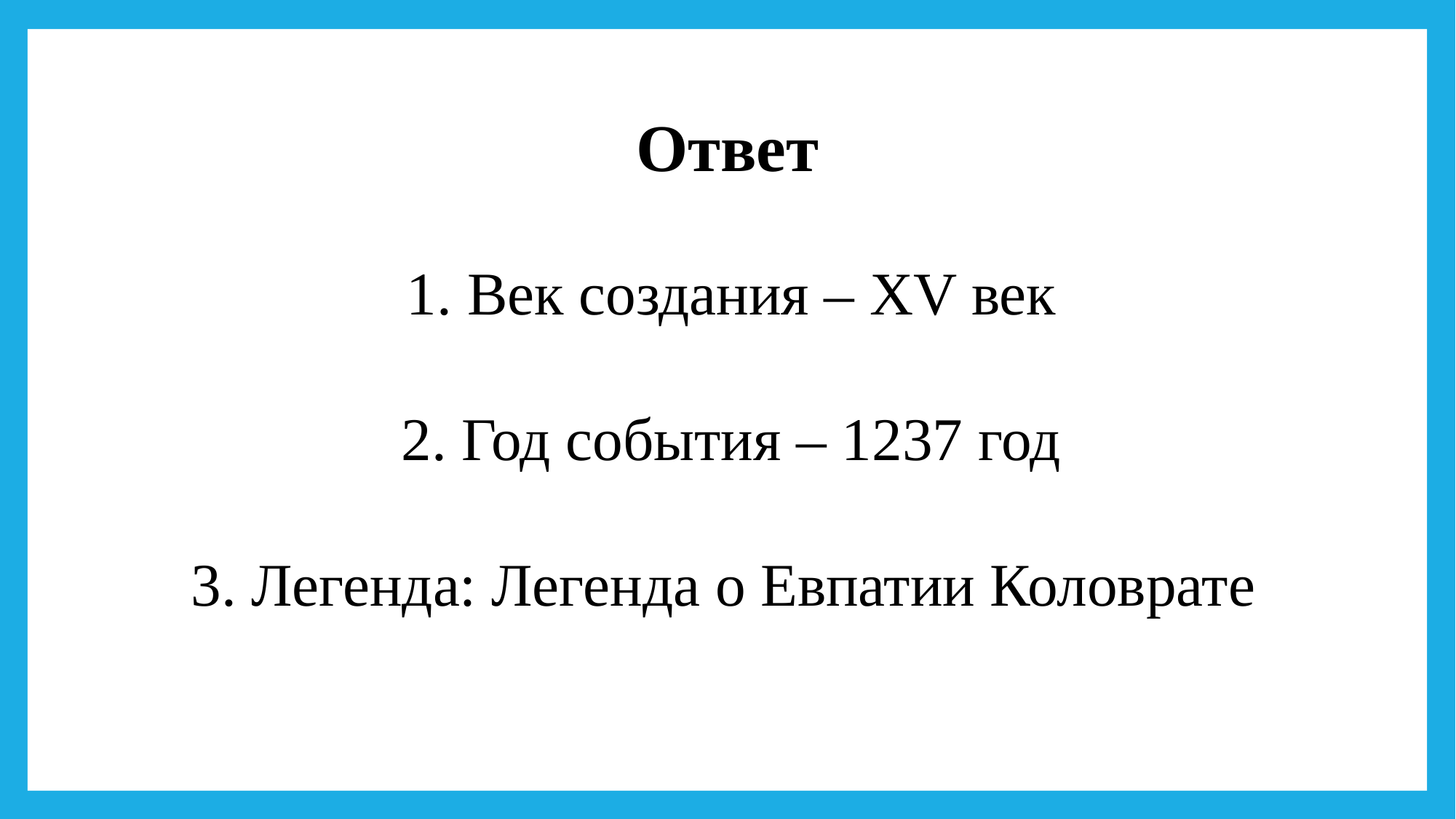

Ответ
1. Век создания – XV век

2. Год события – 1237 год

3. Легенда: Легенда о Евпатии Коловрате